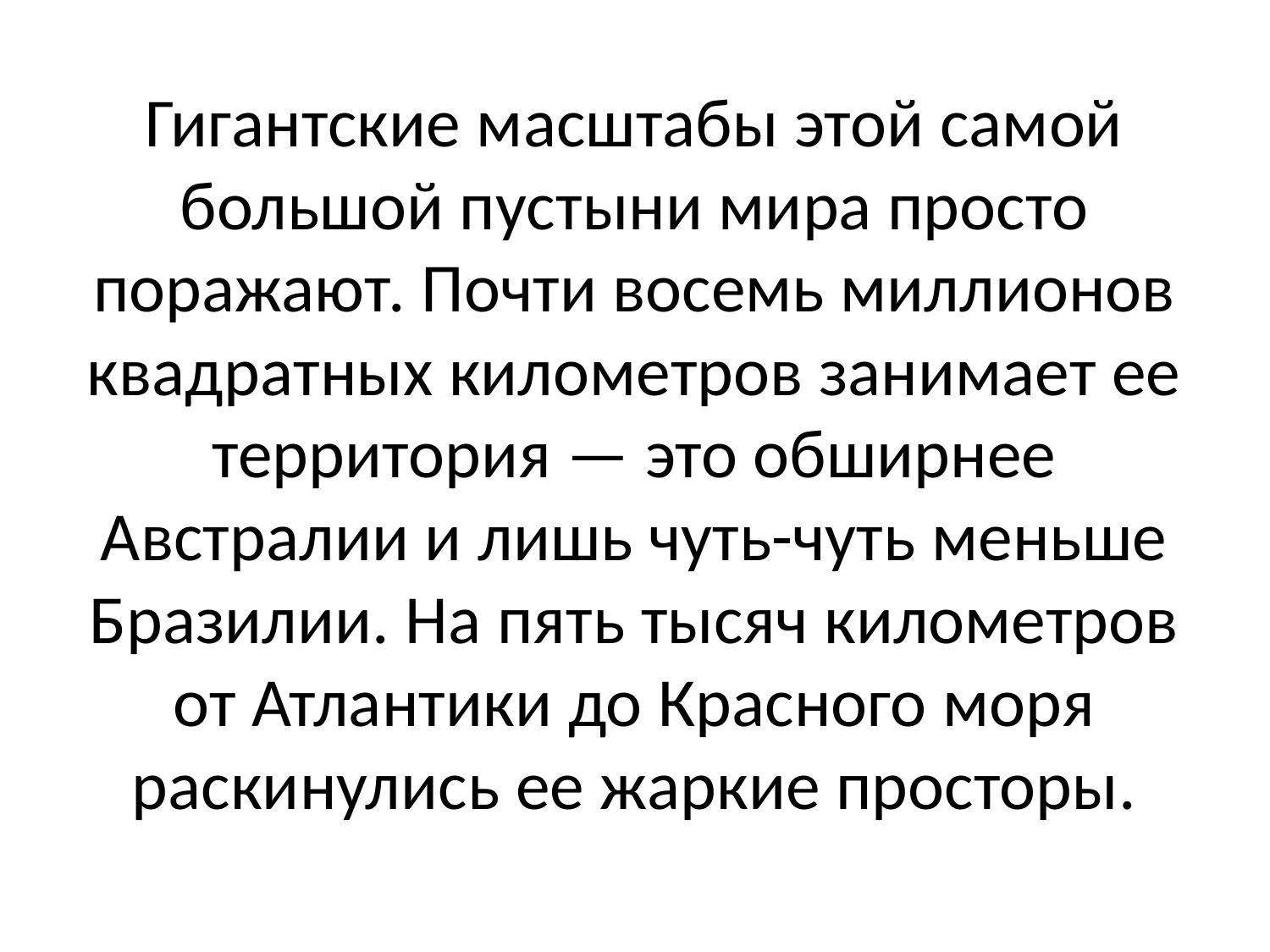

# Гигантские масштабы этой самой большой пустыни мира просто поражают. Почти восемь миллионов квадратных километров занимает ее территория — это обширнее Австралии и лишь чуть-чуть меньше Бразилии. На пять тысяч километров от Атлантики до Красного моря раскинулись ее жаркие просторы.